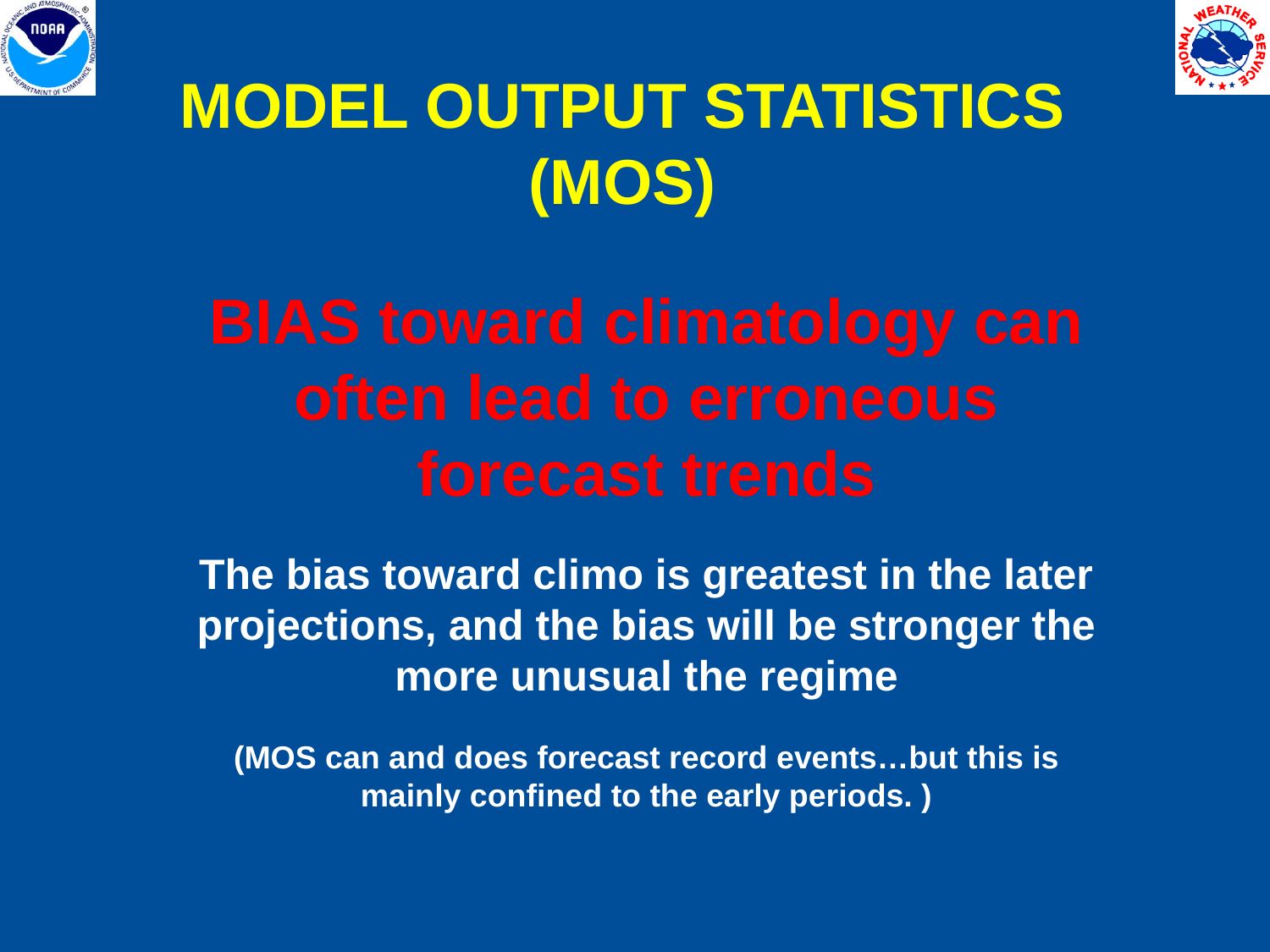

MODEL OUTPUT STATISTICS (MOS)
BIAS toward climatology can often lead to erroneous forecast trends

The bias toward climo is greatest in the later projections, and the bias will be stronger the more unusual the regime

(MOS can and does forecast record events…but this is mainly confined to the early periods. )